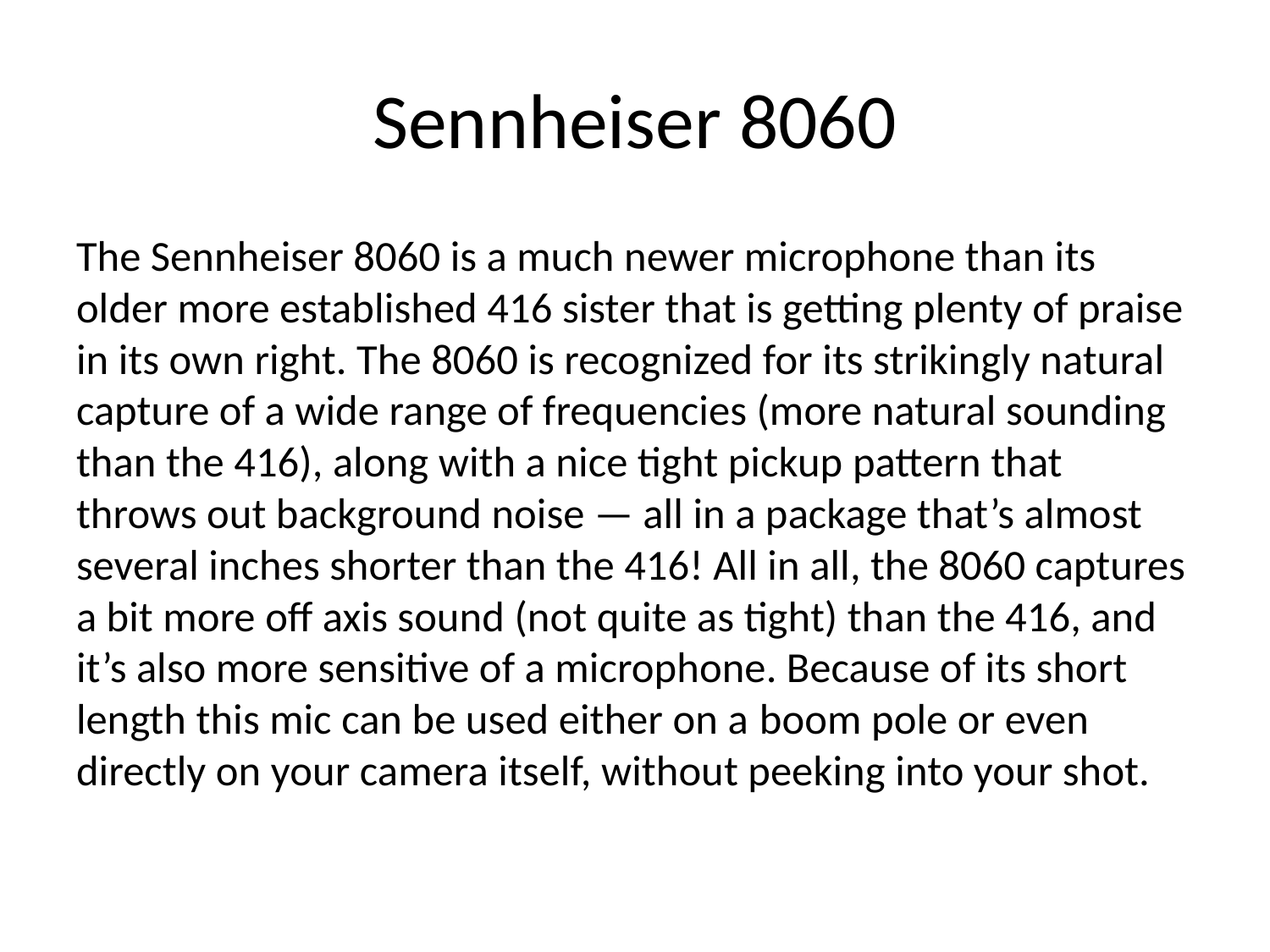

# Sennheiser 8060
The Sennheiser 8060 is a much newer microphone than its older more established 416 sister that is getting plenty of praise in its own right. The 8060 is recognized for its strikingly natural capture of a wide range of frequencies (more natural sounding than the 416), along with a nice tight pickup pattern that throws out background noise — all in a package that’s almost several inches shorter than the 416! All in all, the 8060 captures a bit more off axis sound (not quite as tight) than the 416, and it’s also more sensitive of a microphone. Because of its short length this mic can be used either on a boom pole or even directly on your camera itself, without peeking into your shot.